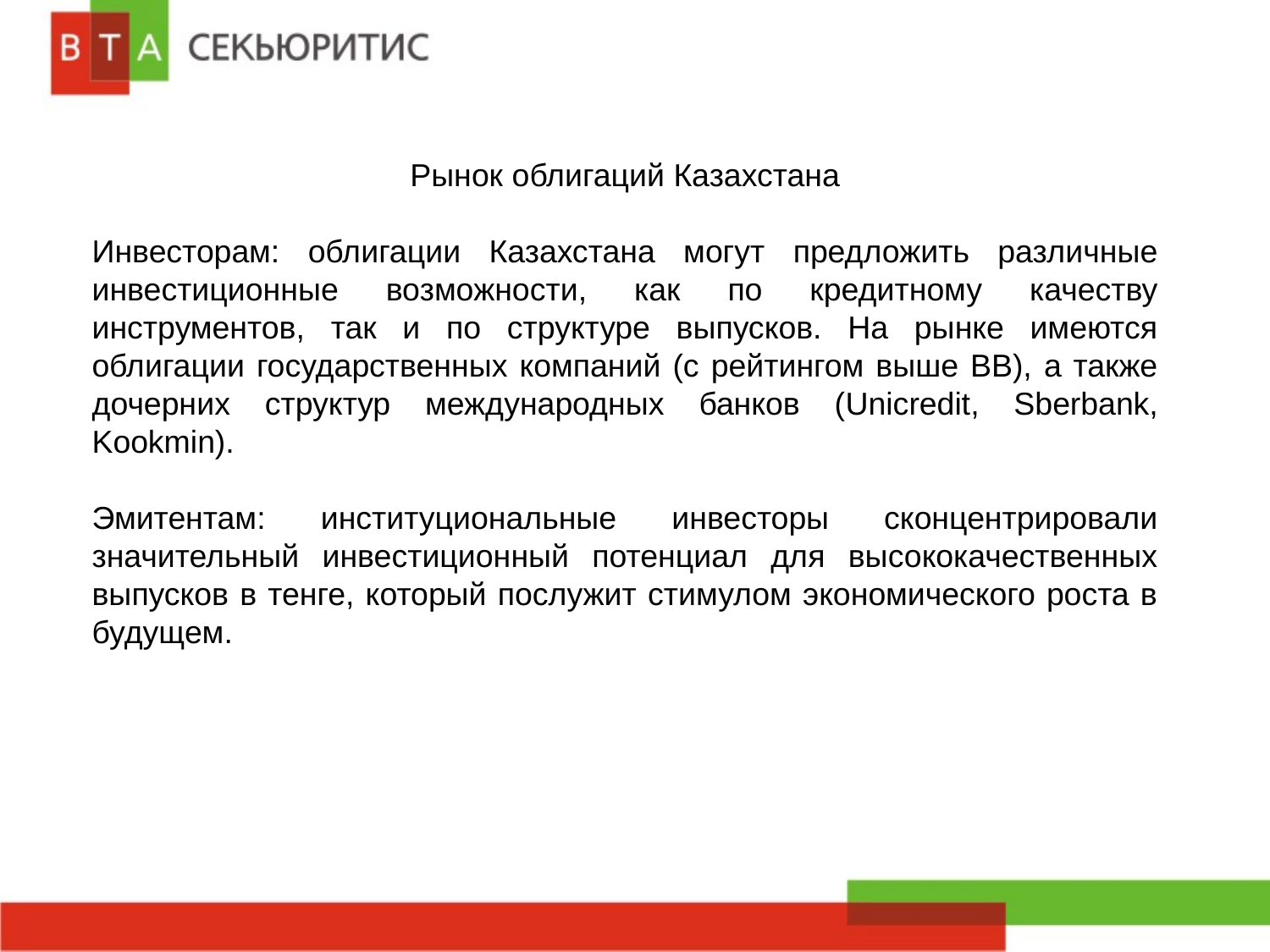

Рынок облигаций Казахстана

Инвесторам: облигации Казахстана могут предложить различные инвестиционные возможности, как по кредитному качеству инструментов, так и по структуре выпусков. На рынке имеются облигации государственных компаний (с рейтингом выше ВВ), а также дочерних структур международных банков (Unicredit, Sberbank, Kookmin).

Эмитентам: институциональные инвесторы сконцентрировали значительный инвестиционный потенциал для высококачественных выпусков в тенге, который послужит стимулом экономического роста в будущем.